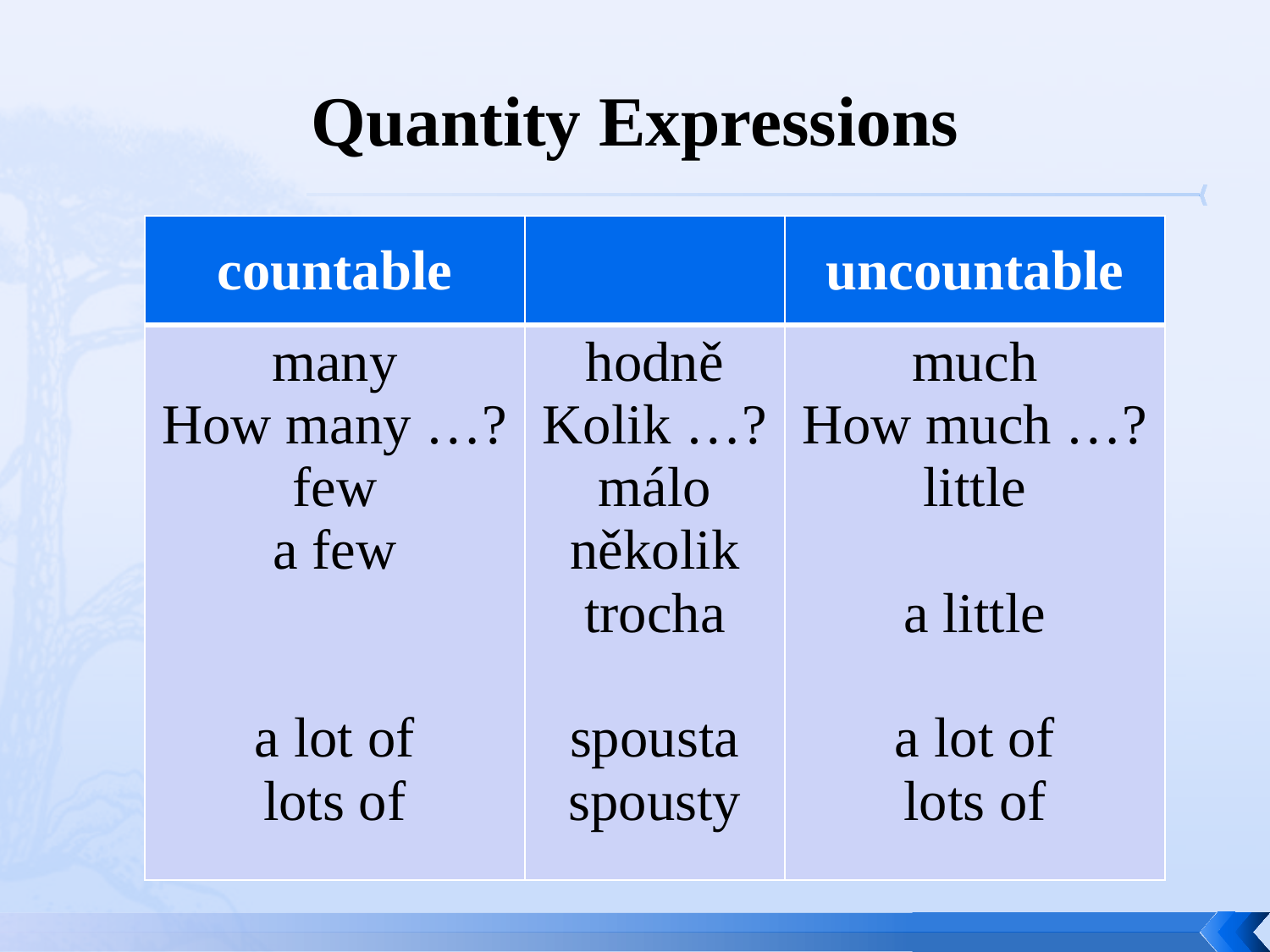

# Quantity Expressions
| countable |  | uncountable |
| --- | --- | --- |
| many How many …? few a few a lot of lots of | hodně Kolik …? málo několik trocha spousta spousty | much How much …? little a little a lot of lots of |